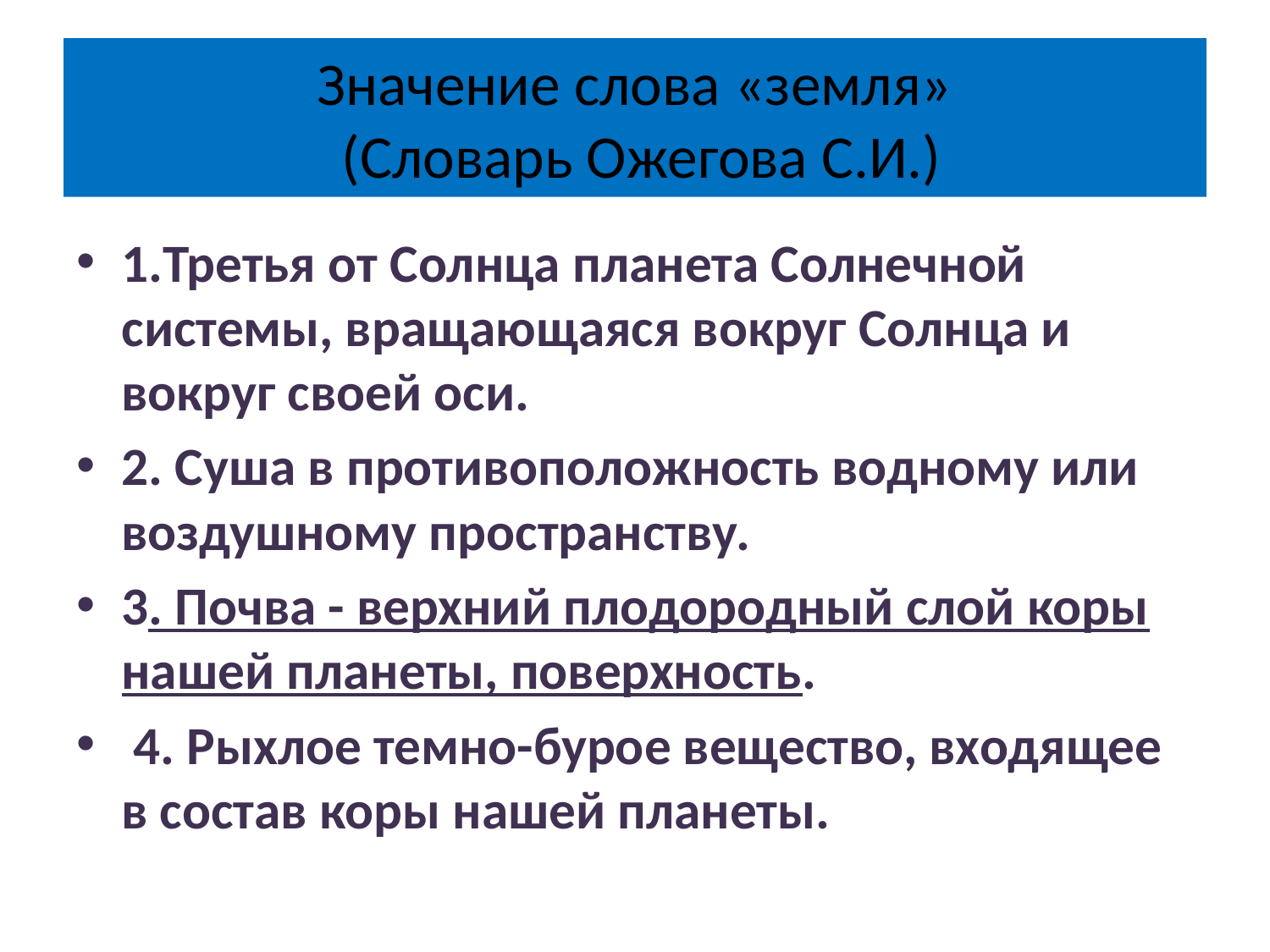

# Значение слова «земля» (Словарь Ожегова С.И.)
1.Третья от Солнца планета Солнечной системы, вращающаяся вокруг Солнца и вокруг своей оси.
2. Суша в противоположность водному или воздушному пространству.
3. Почва - верхний плодородный слой коры нашей планеты, поверхность.
 4. Рыхлое темно-бурое вещество, входящее в состав коры нашей планеты.